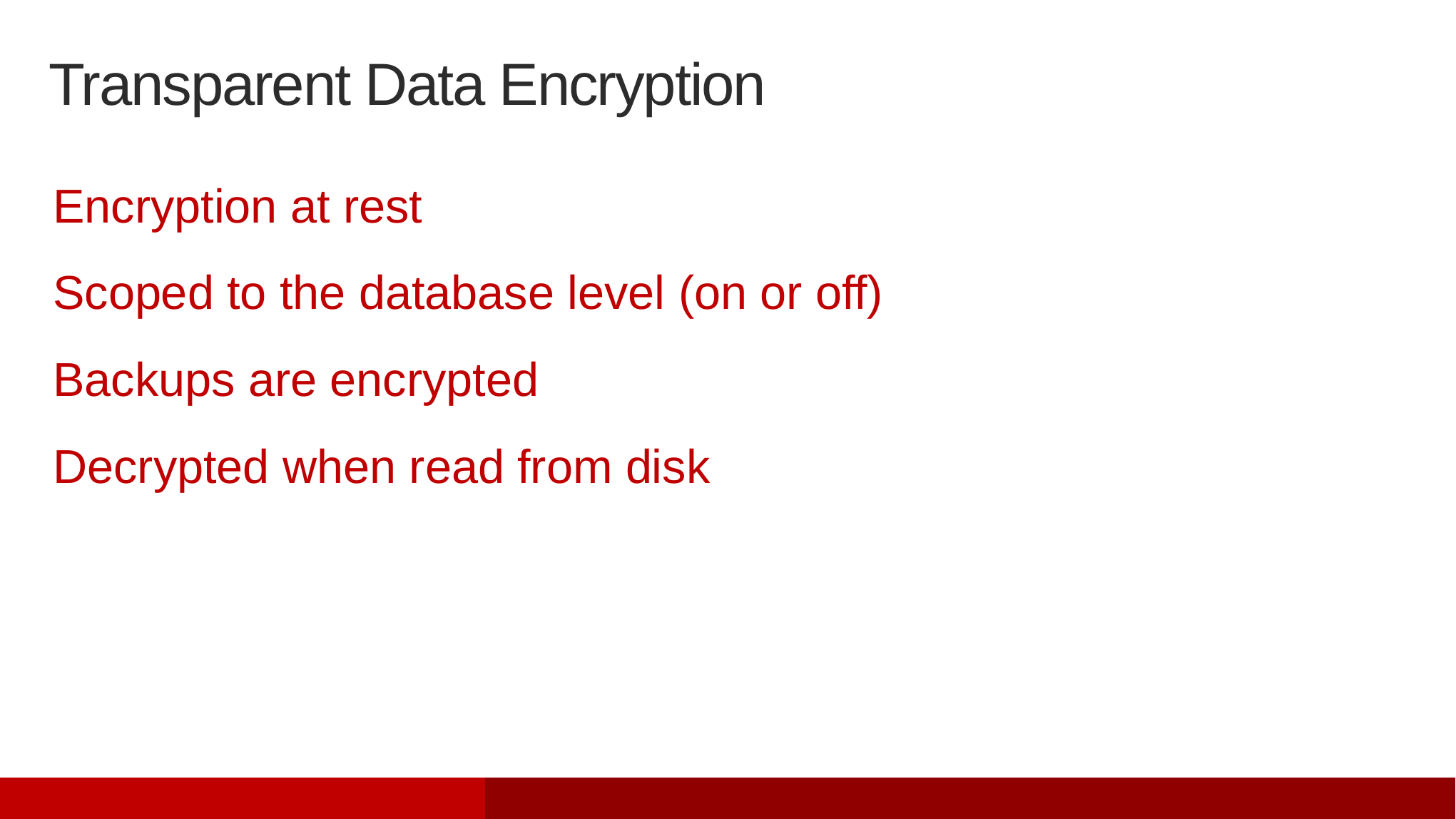

# Transparent Data Encryption
Encryption at rest
Scoped to the database level (on or off)
Backups are encrypted
Decrypted when read from disk